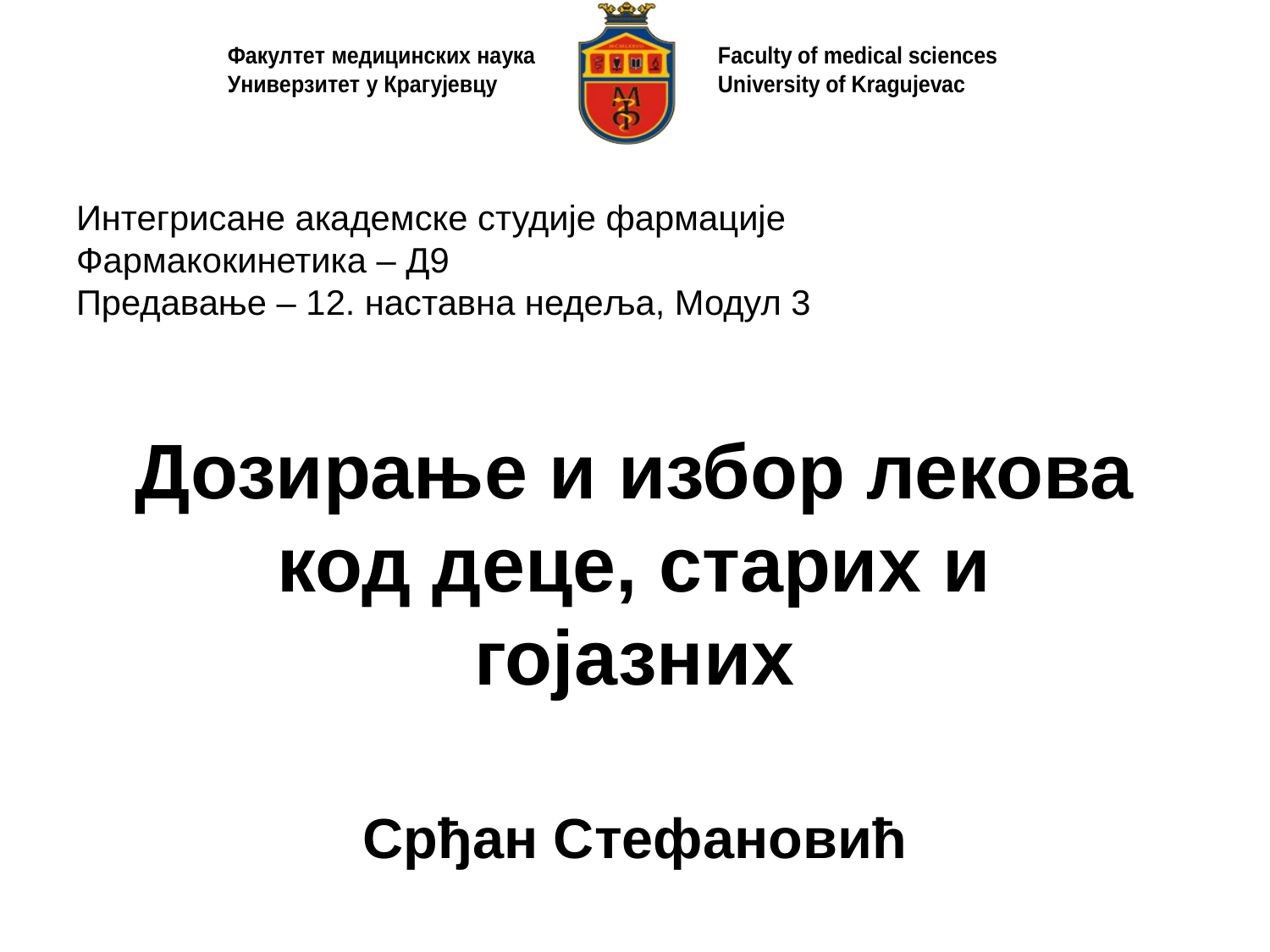

# Интегрисане акaдемске студије фармације Фармакокинетика – Д9 Предавање – 12. наставна недеља, Модул 3
Дозирање и избор лекова код деце, старих и гојазних
Срђан Стефановић